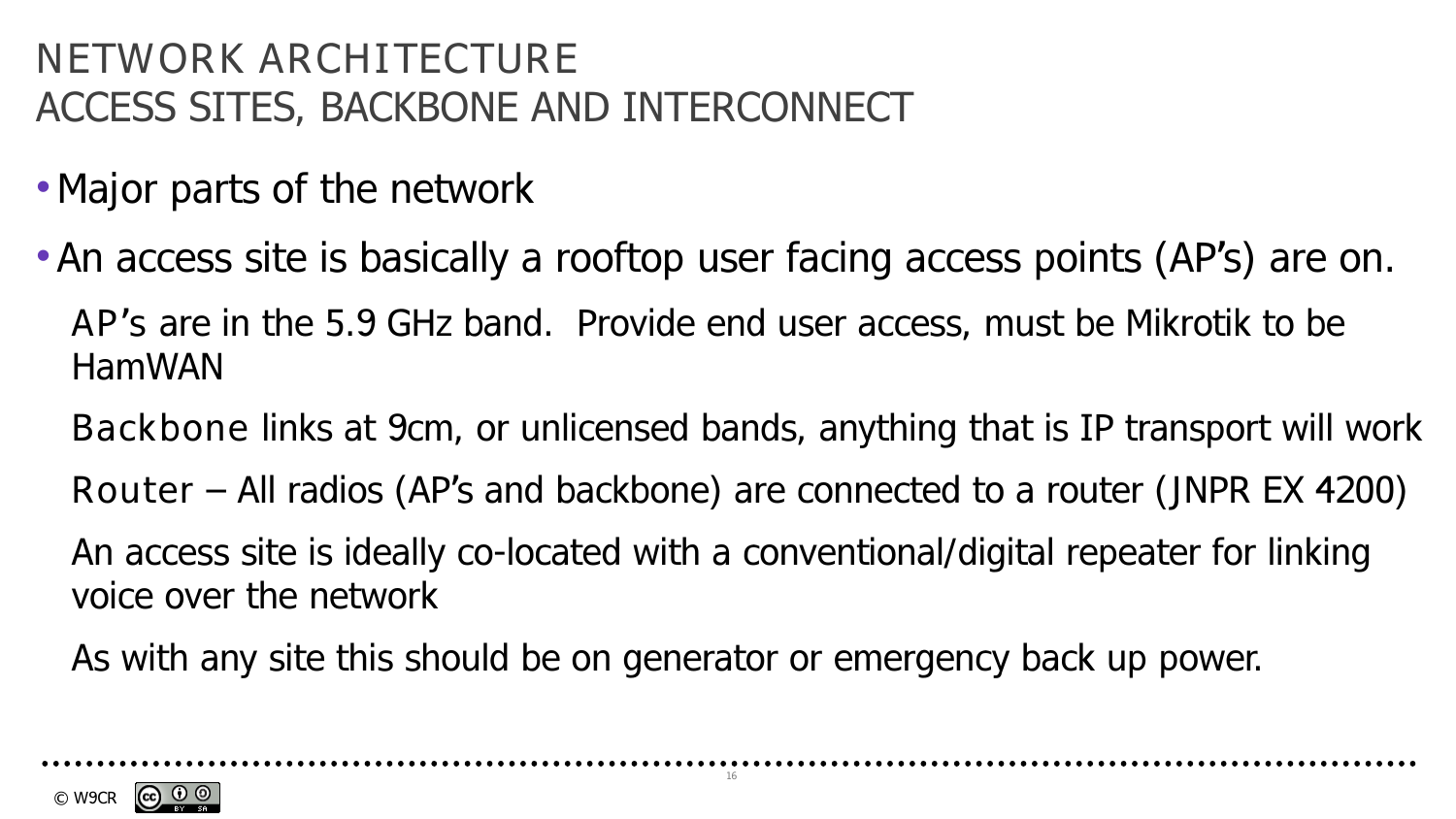

# NETWORK ARCHITECTURE ACCESS SITES, BACKBONE AND INTERCONNECT
Major parts of the network
An access site is basically a rooftop user facing access points (AP’s) are on.
AP’s are in the 5.9 GHz band.  Provide end user access, must be Mikrotik to be HamWAN
Backbone links at 9cm, or unlicensed bands, anything that is IP transport will work
Router – All radios (AP’s and backbone) are connected to a router (JNPR EX 4200)
An access site is ideally co-located with a conventional/digital repeater for linking voice over the network
As with any site this should be on generator or emergency back up power.